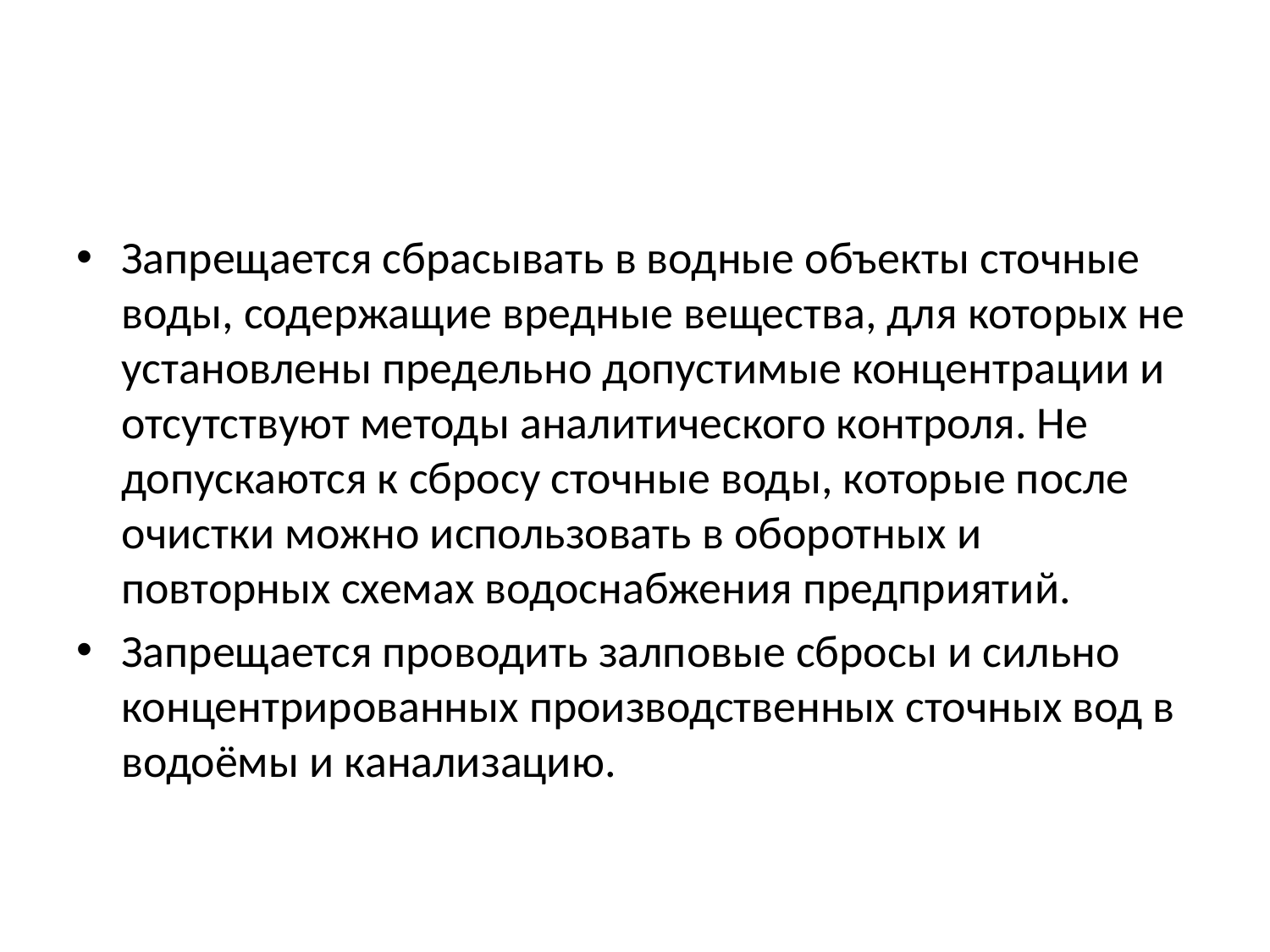

#
Запрещается сбрасывать в водные объекты сточные воды, содержащие вредные вещества, для которых не установлены предельно допустимые концентрации и отсутствуют методы аналитического контроля. Не допускаются к сбросу сточные воды, которые после очистки можно использовать в оборотных и повторных схемах водоснабжения предприятий.
Запрещается проводить залповые сбросы и сильно концентрированных производственных сточных вод в водоёмы и канализацию.